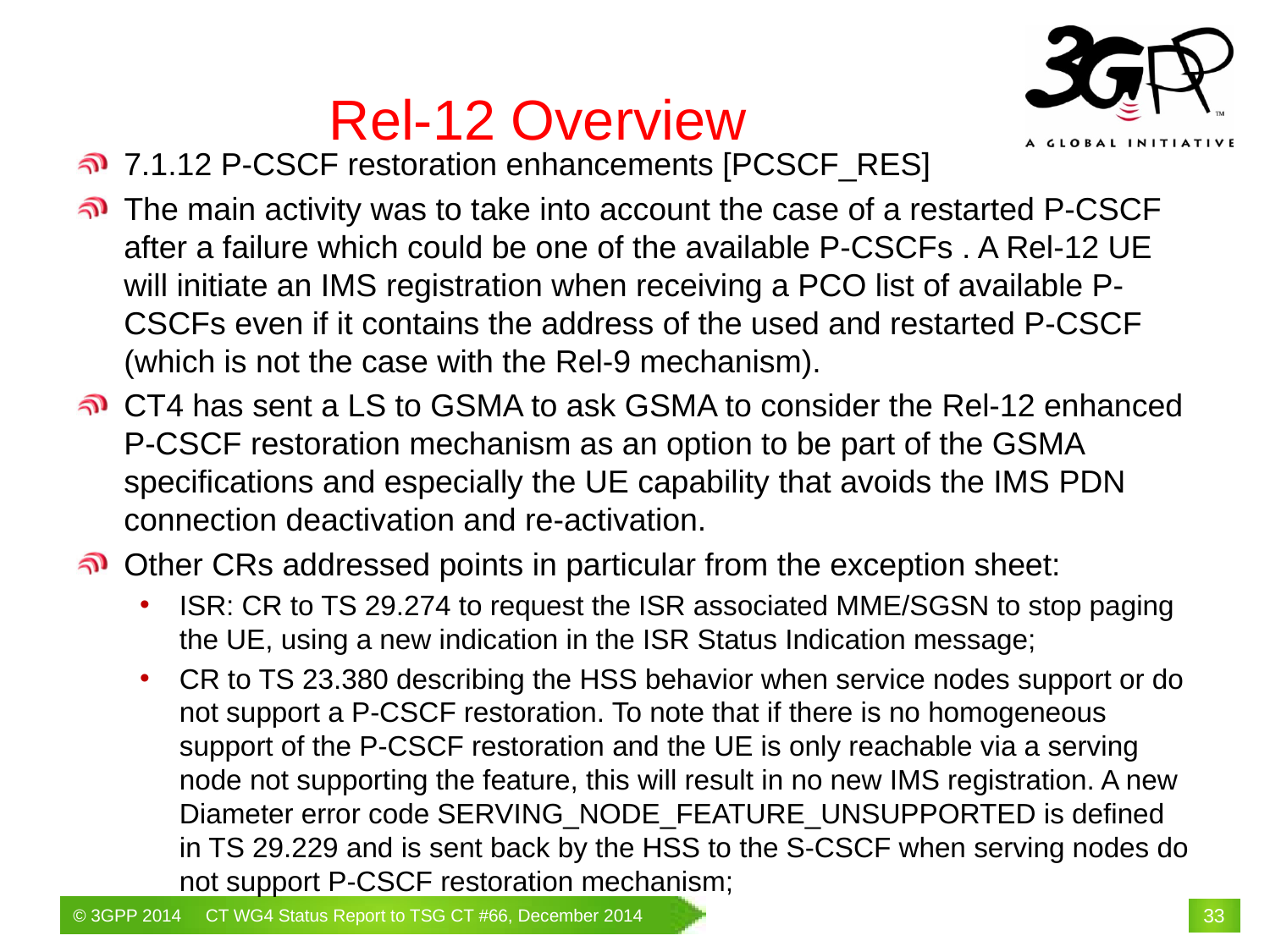

# Rel-12 Overview
7.1.12 P-CSCF restoration enhancements [PCSCF_RES]
The main activity was to take into account the case of a restarted P-CSCF after a failure which could be one of the available P-CSCFs . A Rel-12 UE will initiate an IMS registration when receiving a PCO list of available P-CSCFs even if it contains the address of the used and restarted P-CSCF (which is not the case with the Rel-9 mechanism).
CT4 has sent a LS to GSMA to ask GSMA to consider the Rel-12 enhanced P-CSCF restoration mechanism as an option to be part of the GSMA specifications and especially the UE capability that avoids the IMS PDN connection deactivation and re-activation.
Other CRs addressed points in particular from the exception sheet:
ISR: CR to TS 29.274 to request the ISR associated MME/SGSN to stop paging the UE, using a new indication in the ISR Status Indication message;
CR to TS 23.380 describing the HSS behavior when service nodes support or do not support a P-CSCF restoration. To note that if there is no homogeneous support of the P-CSCF restoration and the UE is only reachable via a serving node not supporting the feature, this will result in no new IMS registration. A new Diameter error code SERVING_NODE_FEATURE_UNSUPPORTED is defined in TS 29.229 and is sent back by the HSS to the S-CSCF when serving nodes do not support P-CSCF restoration mechanism;